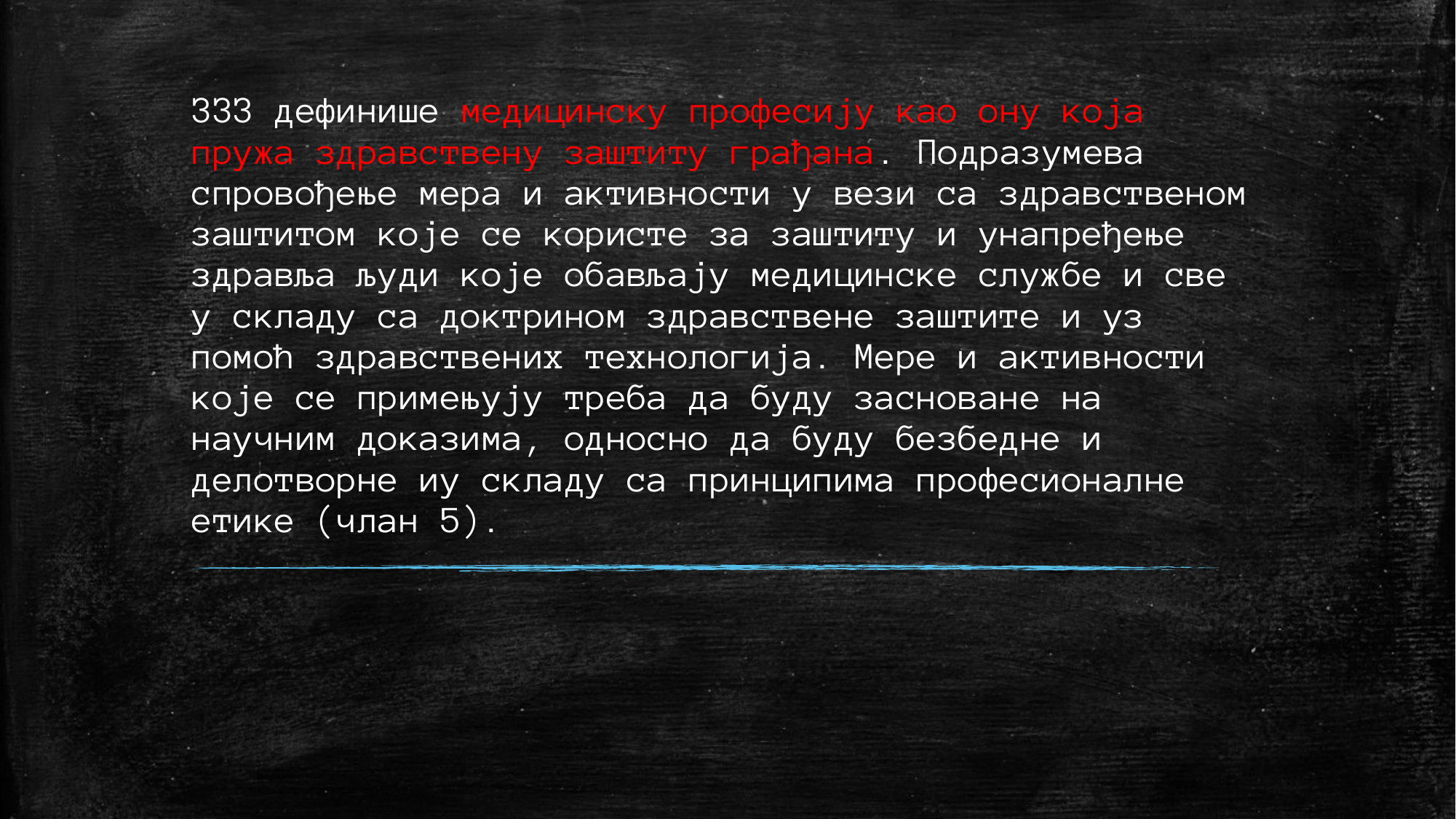

# ЗЗЗ дефинише медицинску професију као ону која пружа здравствену заштиту грађана. Подразумева спровођење мера и активности у вези са здравственом заштитом које се користе за заштиту и унапређење здравља људи које обављају медицинске службе и све у складу са доктрином здравствене заштите и уз помоћ здравствених технологија. Мере и активности које се примењују треба да буду засноване на научним доказима, односно да буду безбедне и делотворне иу складу са принципима професионалне етике (члан 5).